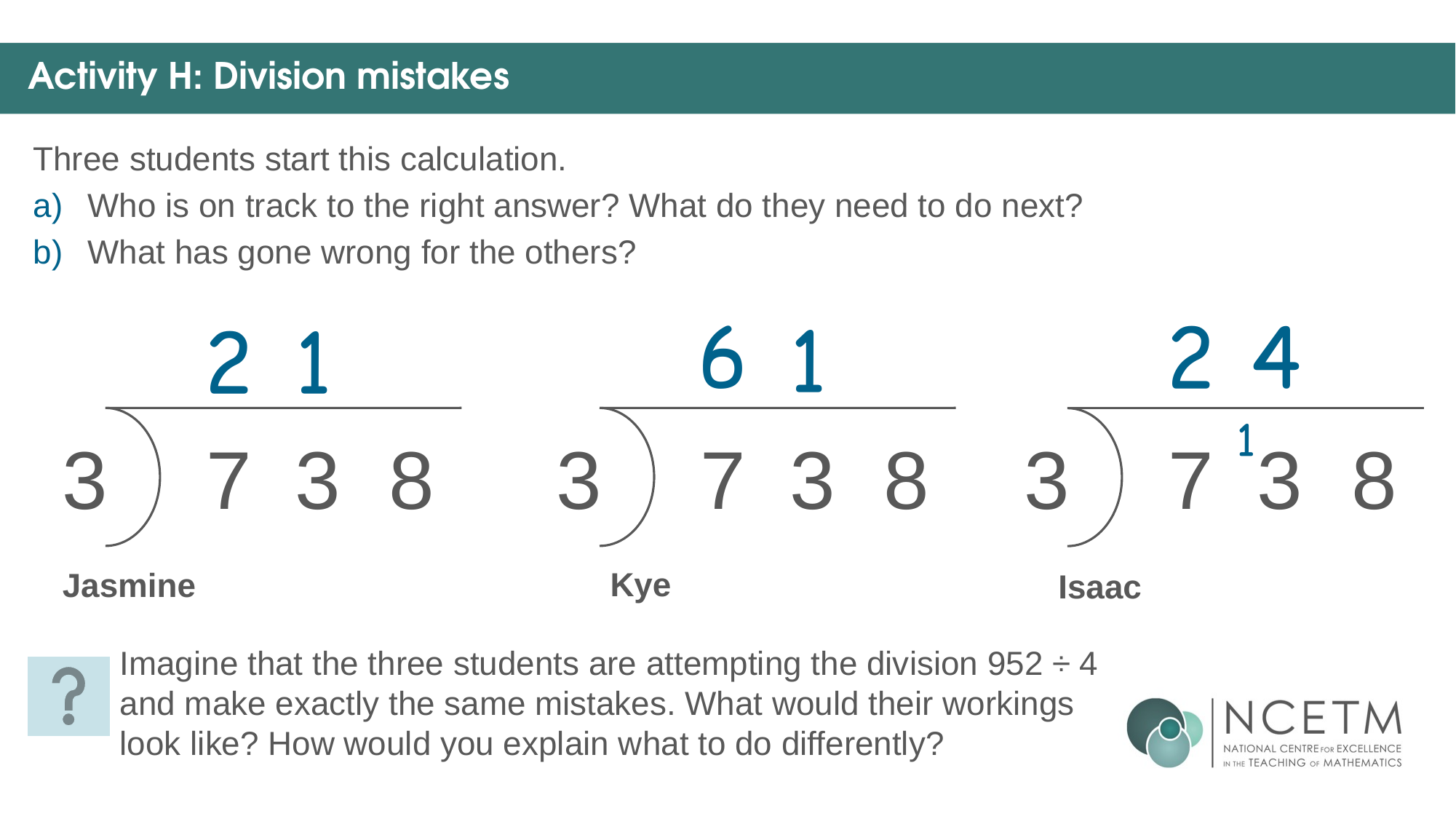

Activity H: Division mistakes
Three students start this calculation.
Who is on track to the right answer? What do they need to do next?
What has gone wrong for the others?
6
4
2
1
2
1
1

3
7
3
8
3
7
3
8
3
7
3
8
Kye
Jasmine
Isaac
Imagine that the three students are attempting the division 952 ÷ 4 and make exactly the same mistakes. What would their workings look like? How would you explain what to do differently?